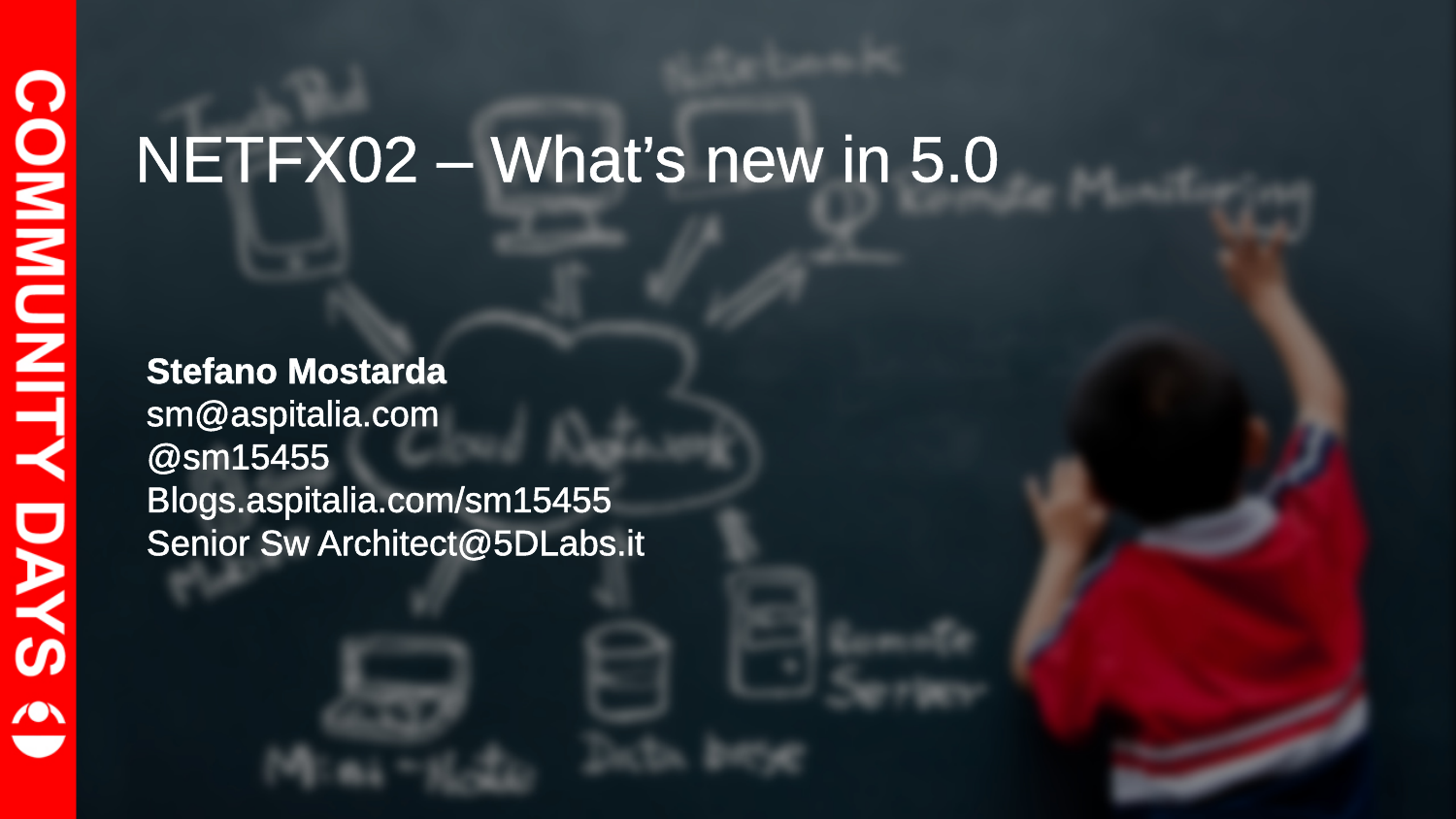

# NETFX02 – What’s new in 5.0
Stefano Mostarda
sm@aspitalia.com
@sm15455
Blogs.aspitalia.com/sm15455
Senior Sw Architect@5DLabs.it